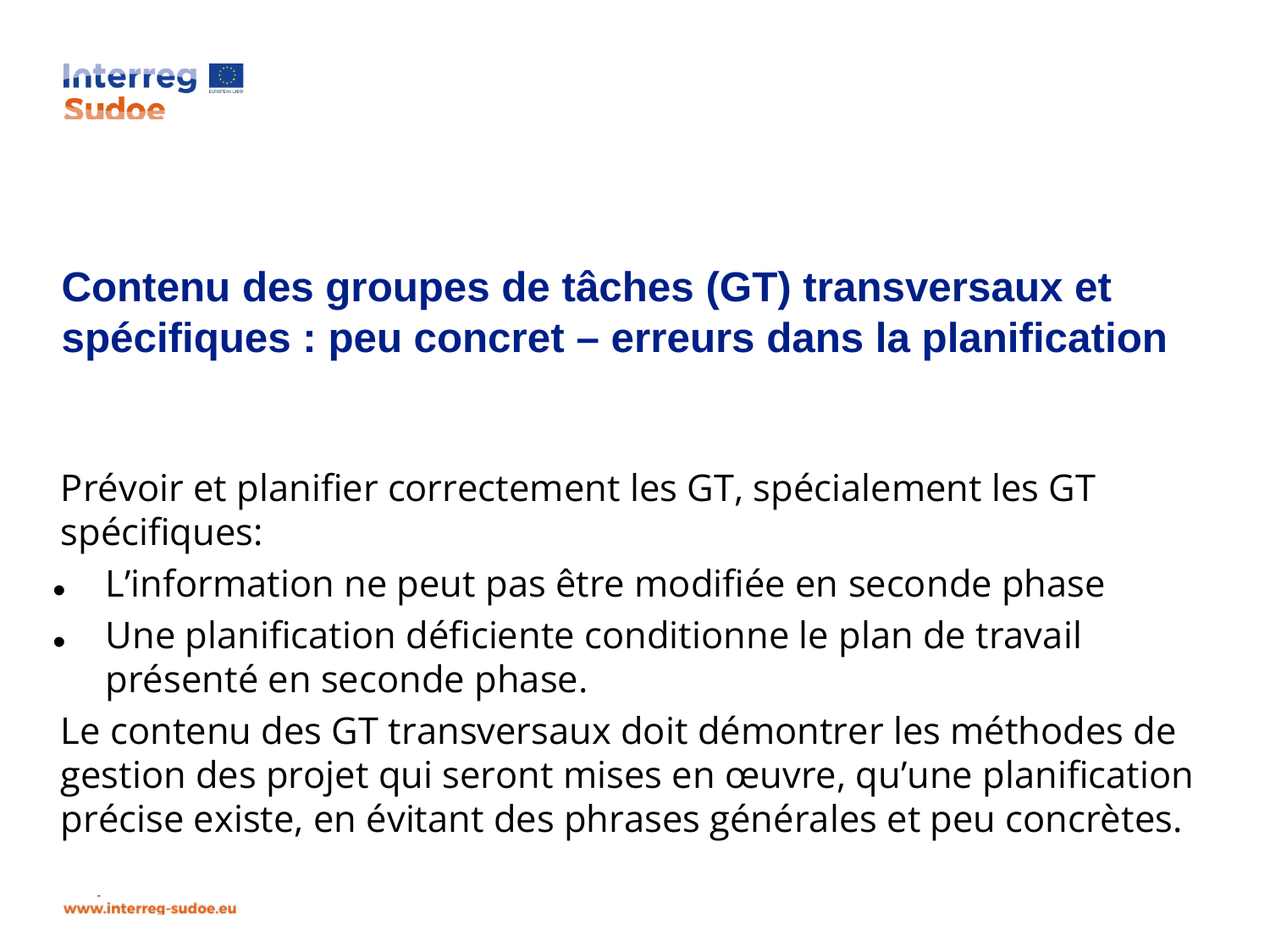

Prévoir et planifier correctement les GT, spécialement les GT spécifiques:
L’information ne peut pas être modifiée en seconde phase
Une planification déficiente conditionne le plan de travail présenté en seconde phase.
Le contenu des GT transversaux doit démontrer les méthodes de gestion des projet qui seront mises en œuvre, qu’une planification précise existe, en évitant des phrases générales et peu concrètes.
# Contenu des groupes de tâches (GT) transversaux et spécifiques : peu concret – erreurs dans la planification